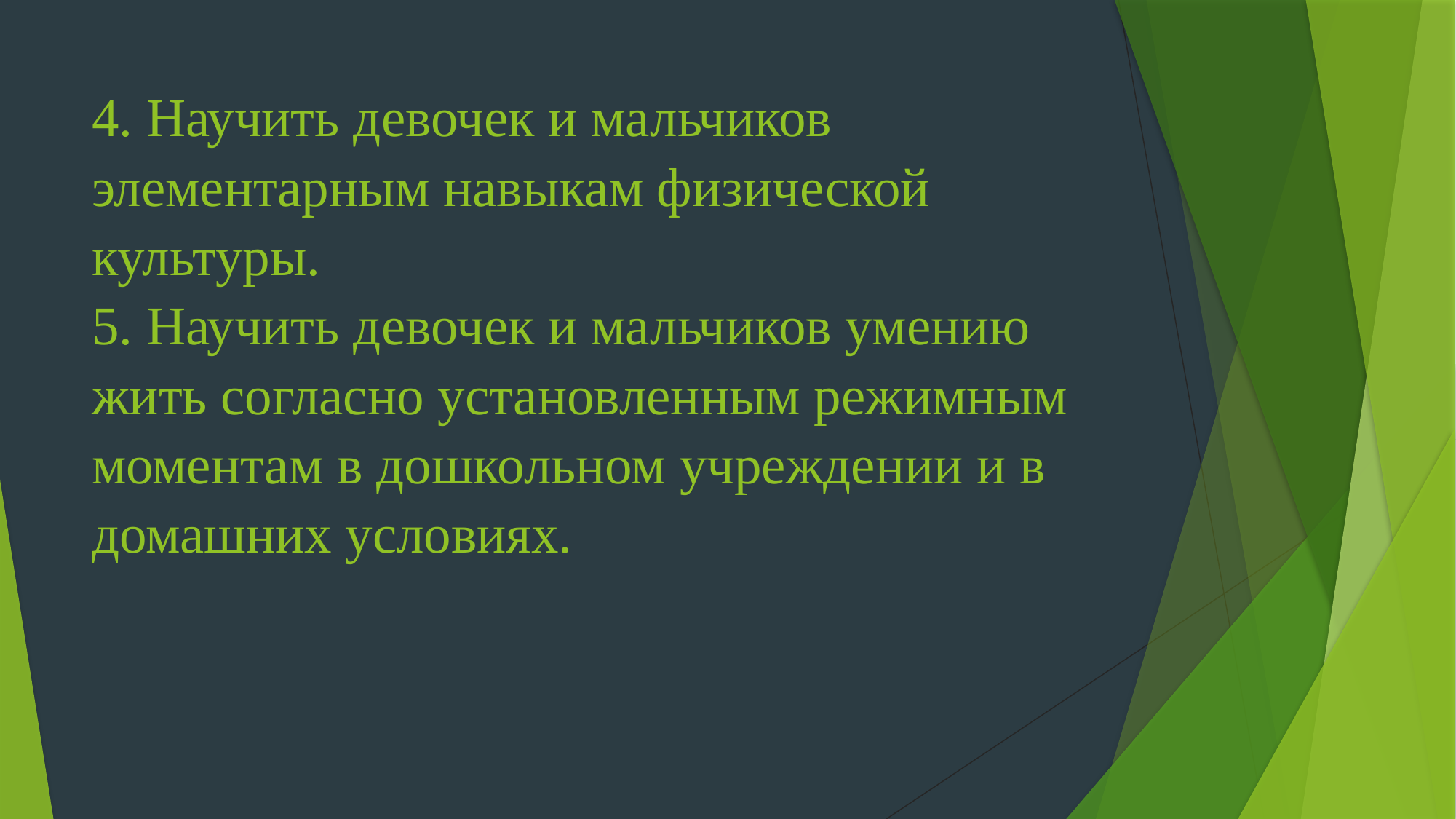

# 4. Научить девочек и мальчиков элементарным навыкам физической культуры. 5. Научить девочек и мальчиков умению жить согласно установленным режимным моментам в дошкольном учреждении и в домашних условиях.